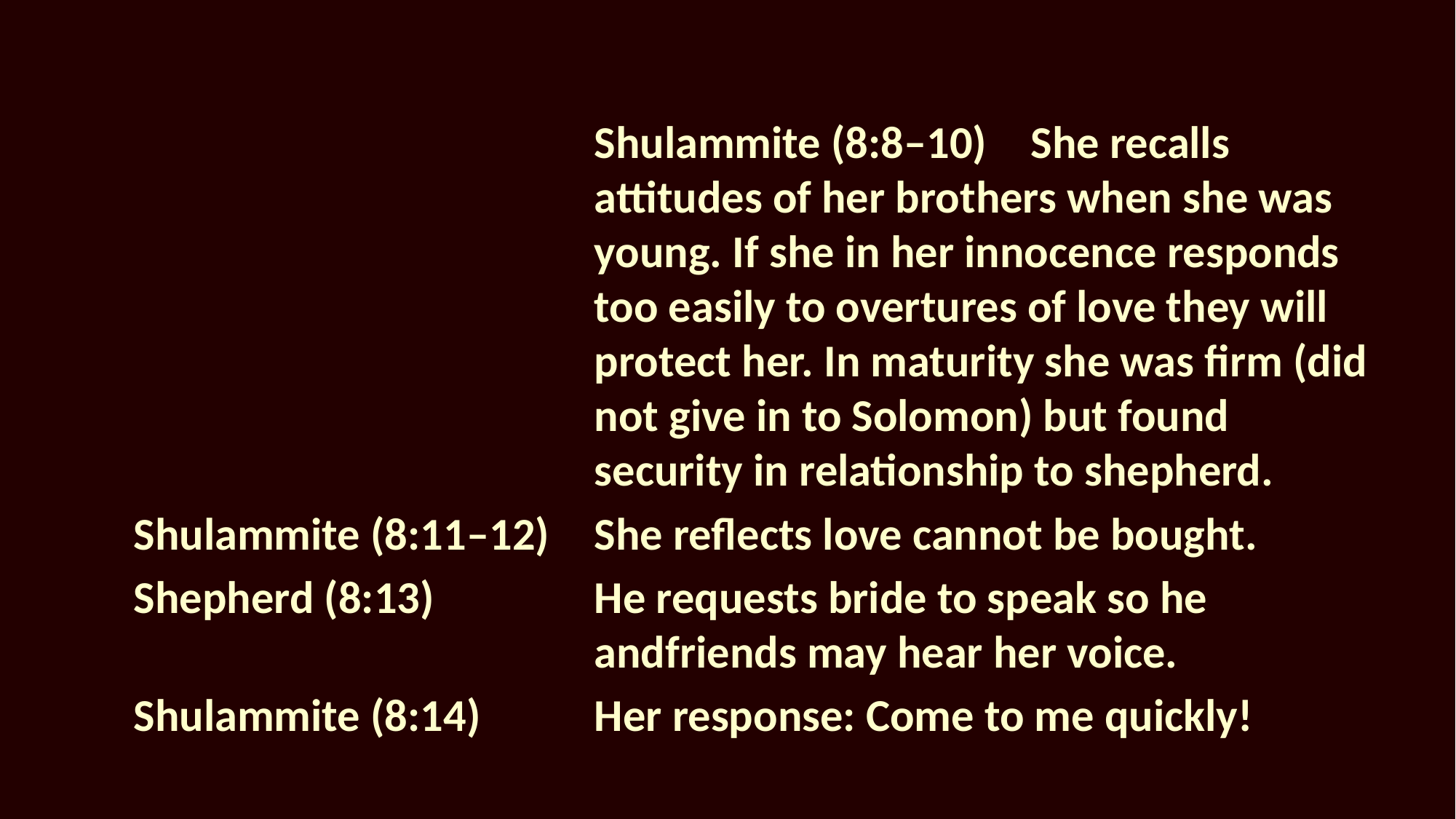

Shulammite (8:8–10)	She recalls attitudes of her brothers when she was young. If she in her innocence responds too easily to overtures of love they will protect her. In maturity she was firm (did not give in to Solomon) but found security in relationship to shepherd.
Shulammite (8:11–12)	She reflects love cannot be bought.
Shepherd (8:13)	He requests bride to speak so he andfriends may hear her voice.
Shulammite (8:14)	Her response: Come to me quickly!